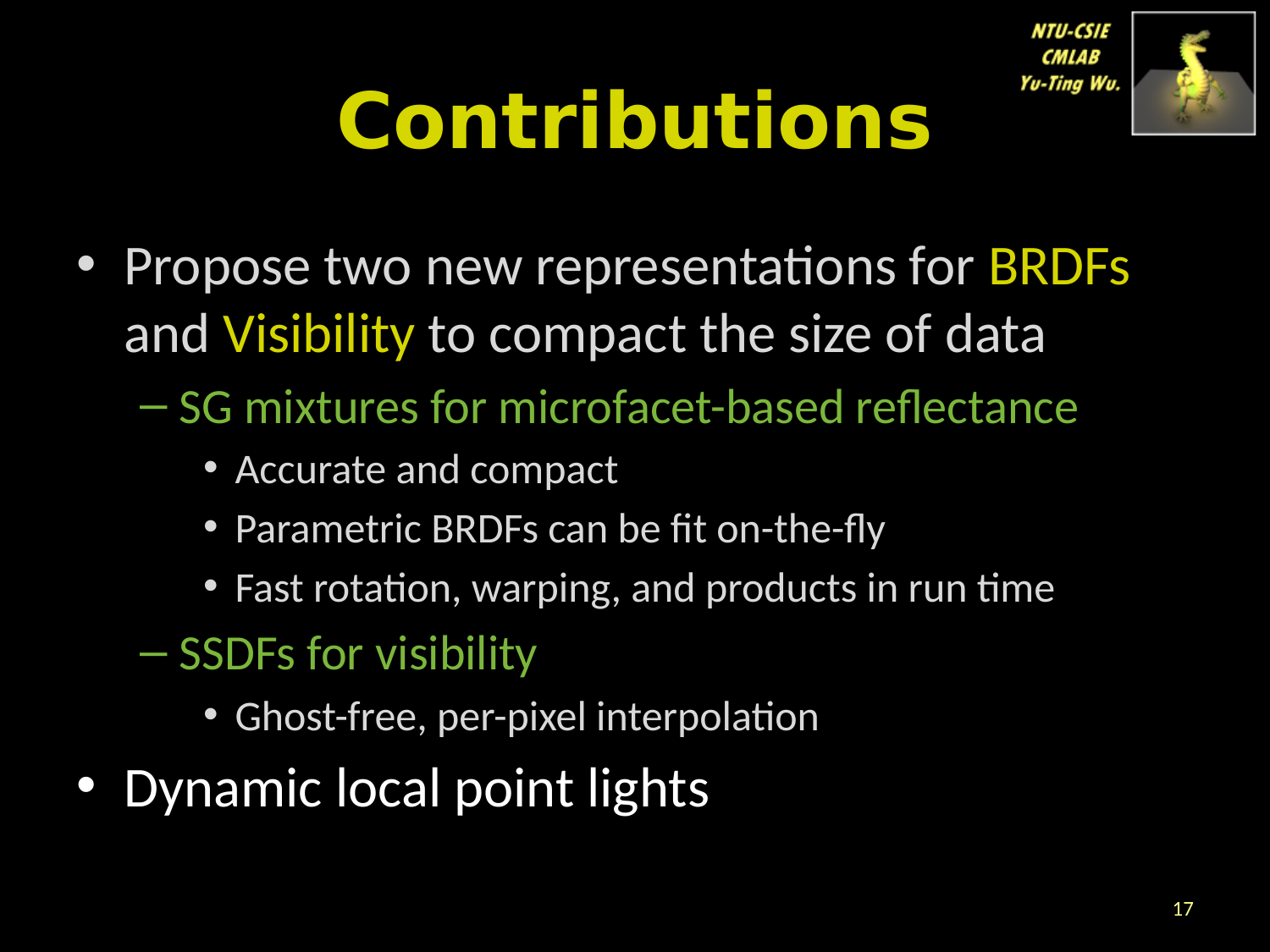

# Contributions
Propose two new representations for BRDFs and Visibility to compact the size of data
SG mixtures for microfacet-based reflectance
Accurate and compact
Parametric BRDFs can be fit on-the-fly
Fast rotation, warping, and products in run time
SSDFs for visibility
Ghost-free, per-pixel interpolation
Dynamic local point lights
17